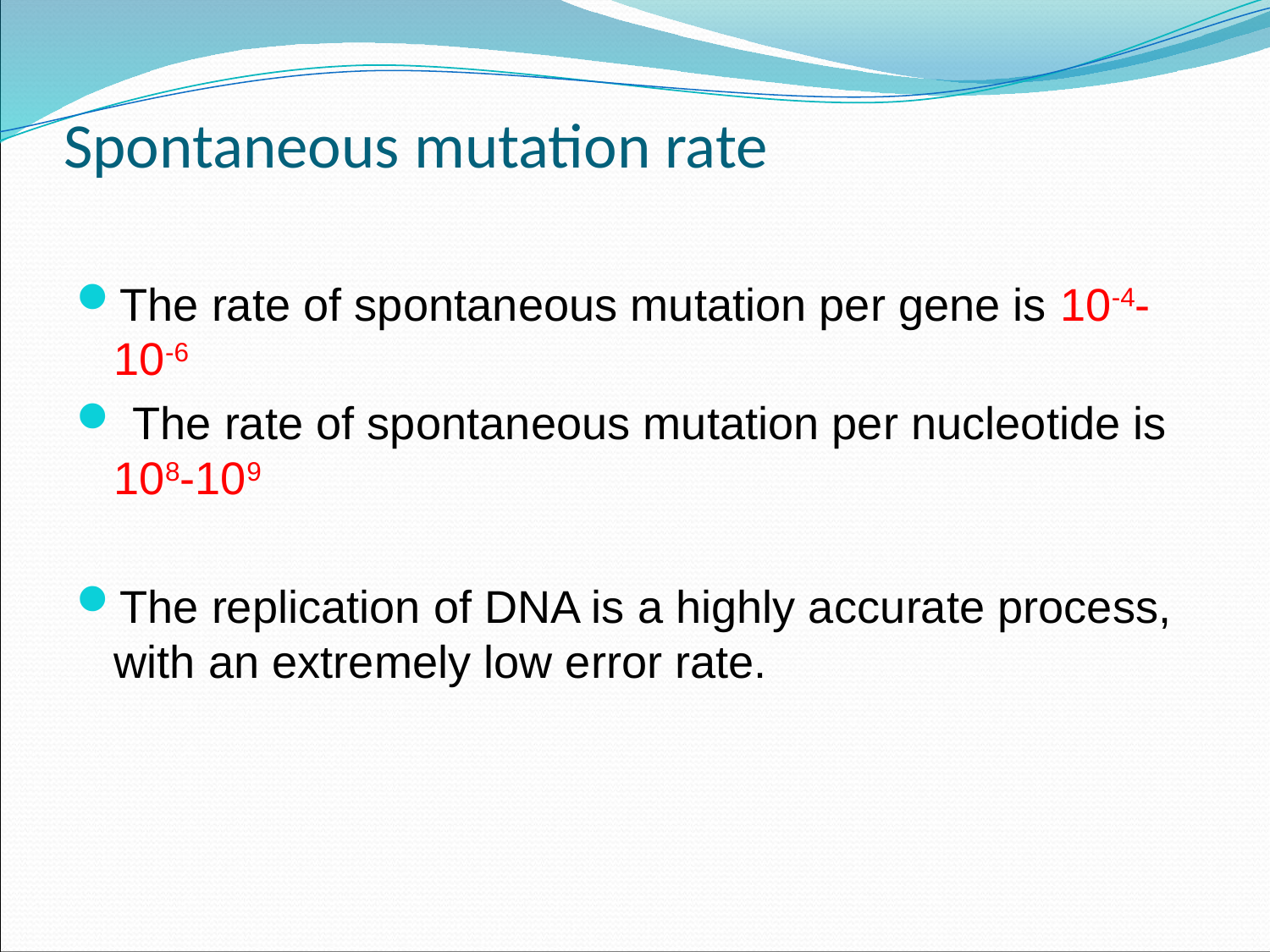

# Spontaneous mutation rate
The rate of spontaneous mutation per gene is 10-4-10-6
 The rate of spontaneous mutation per nucleotide is 108-109

The replication of DNA is a highly accurate process, with an extremely low error rate.